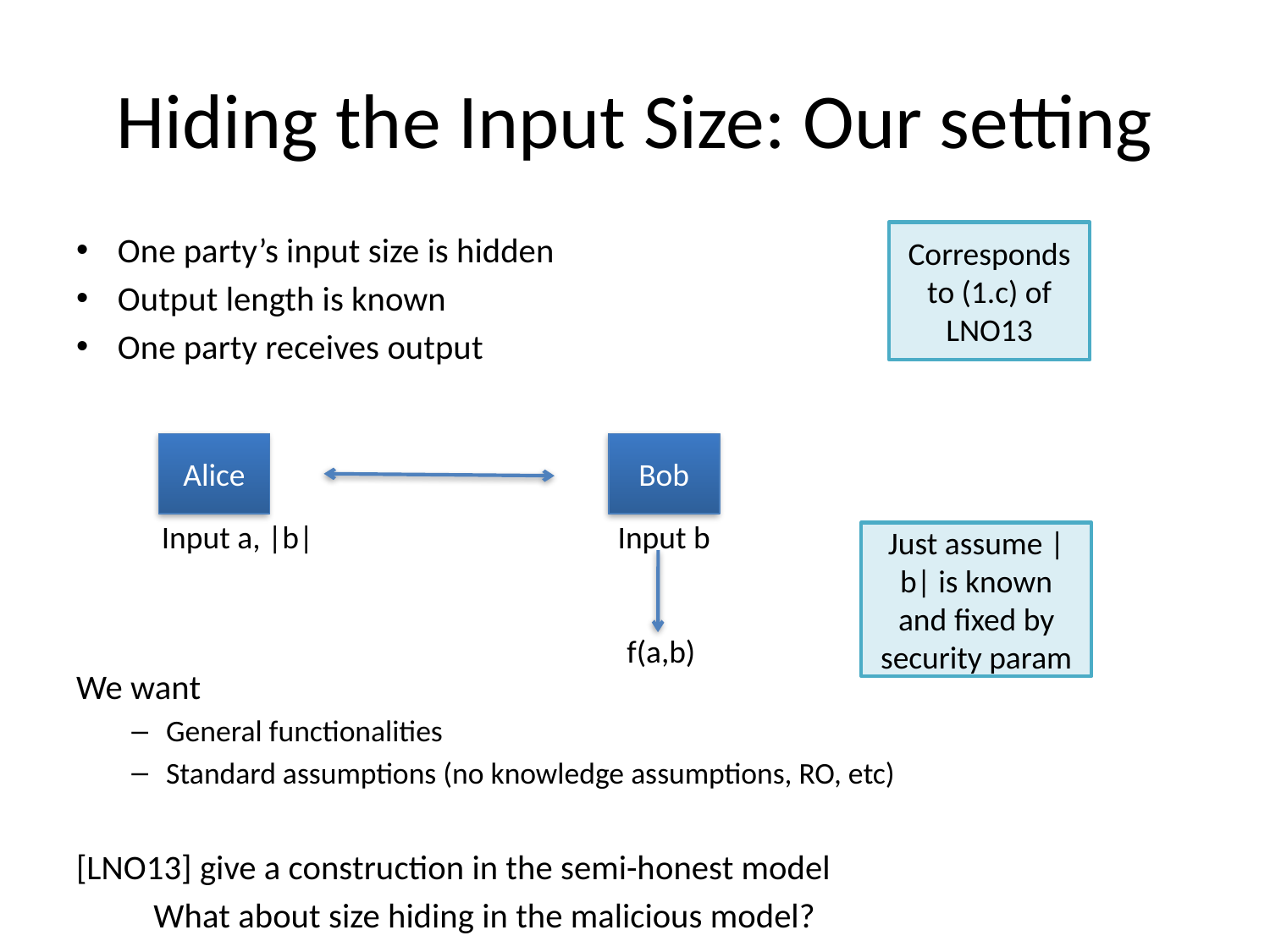

# Hiding the Input Size: Our setting
One party’s input size is hidden
Output length is known
One party receives output

We want
General functionalities
Standard assumptions (no knowledge assumptions, RO, etc)

[LNO13] give a construction in the semi-honest model
	What about size hiding in the malicious model?
Corresponds to (1.c) of LNO13
Alice
Bob
Input a, |b|
Input b
Just assume |b| is known and fixed by security param
f(a,b)